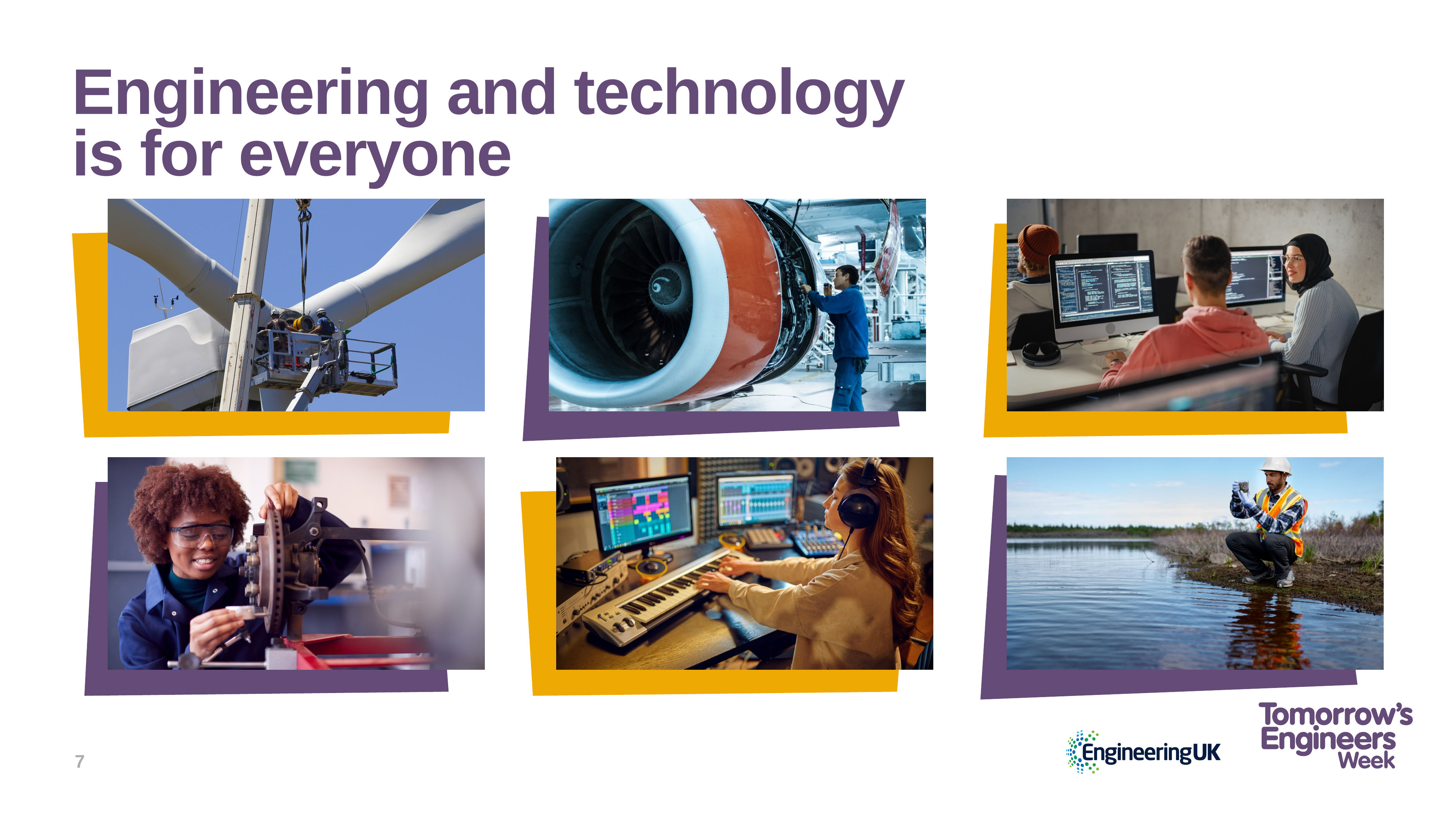

# Engineering and technology is for everyone

7